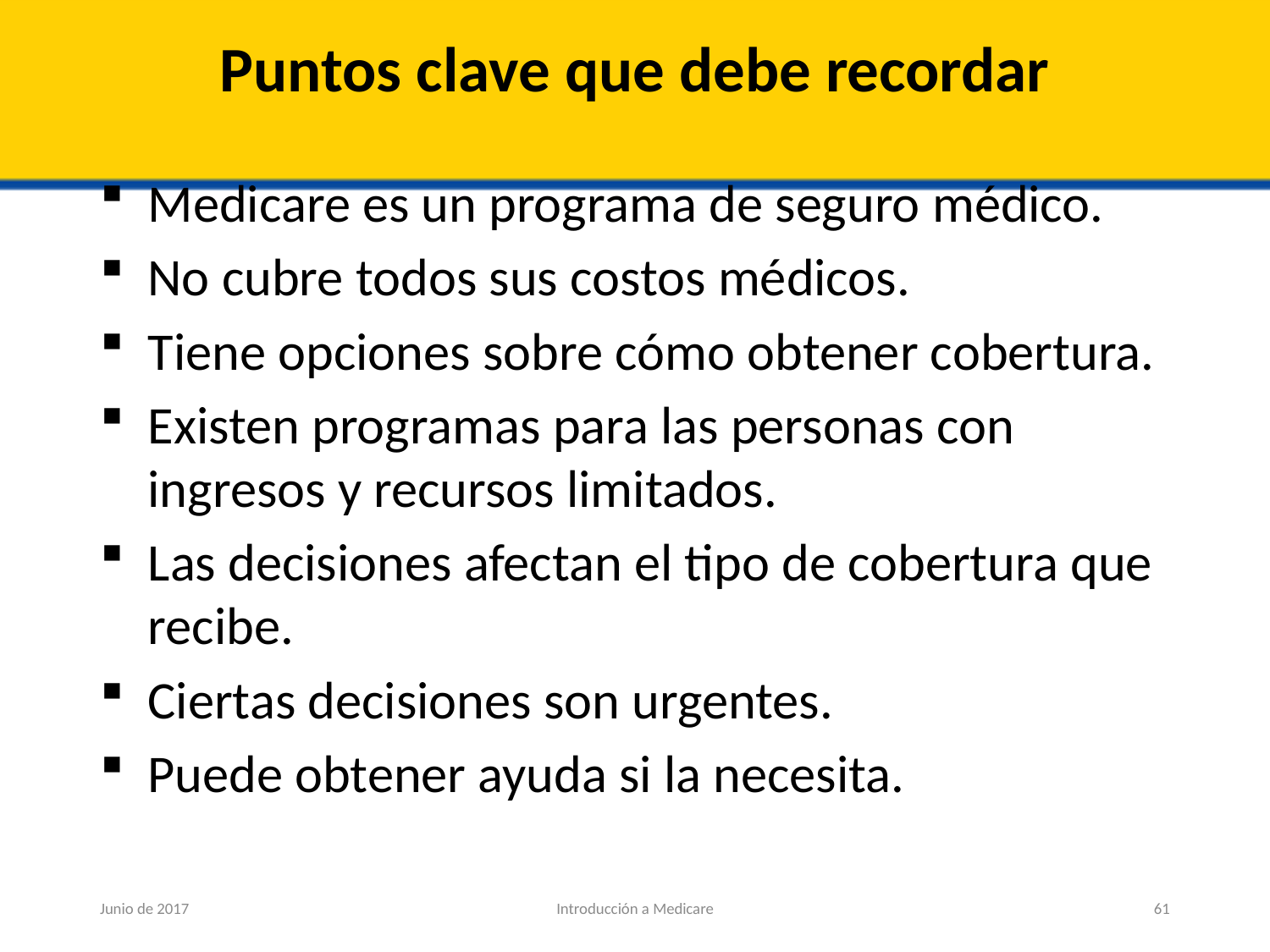

# Puntos clave que debe recordar
Medicare es un programa de seguro médico.
No cubre todos sus costos médicos.
Tiene opciones sobre cómo obtener cobertura.
Existen programas para las personas con ingresos y recursos limitados.
Las decisiones afectan el tipo de cobertura que recibe.
Ciertas decisiones son urgentes.
Puede obtener ayuda si la necesita.
Junio de 2017
Introducción a Medicare
61